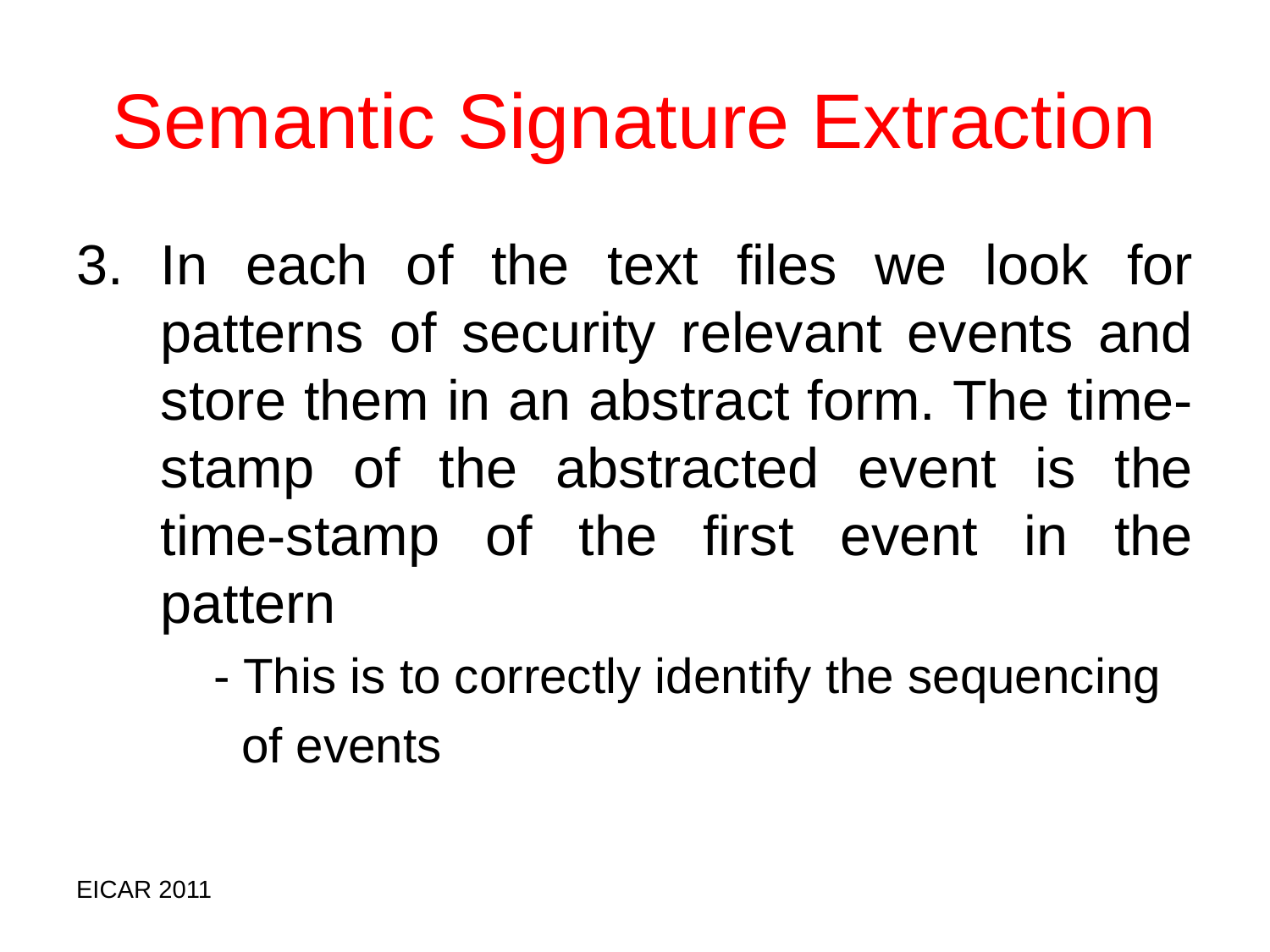

# Semantic Signature Extraction
In each of the text files we look for patterns of security relevant events and store them in an abstract form. The time-stamp of the abstracted event is the time-stamp of the first event in the pattern
	- This is to correctly identify the sequencing
	  of events
EICAR 2011